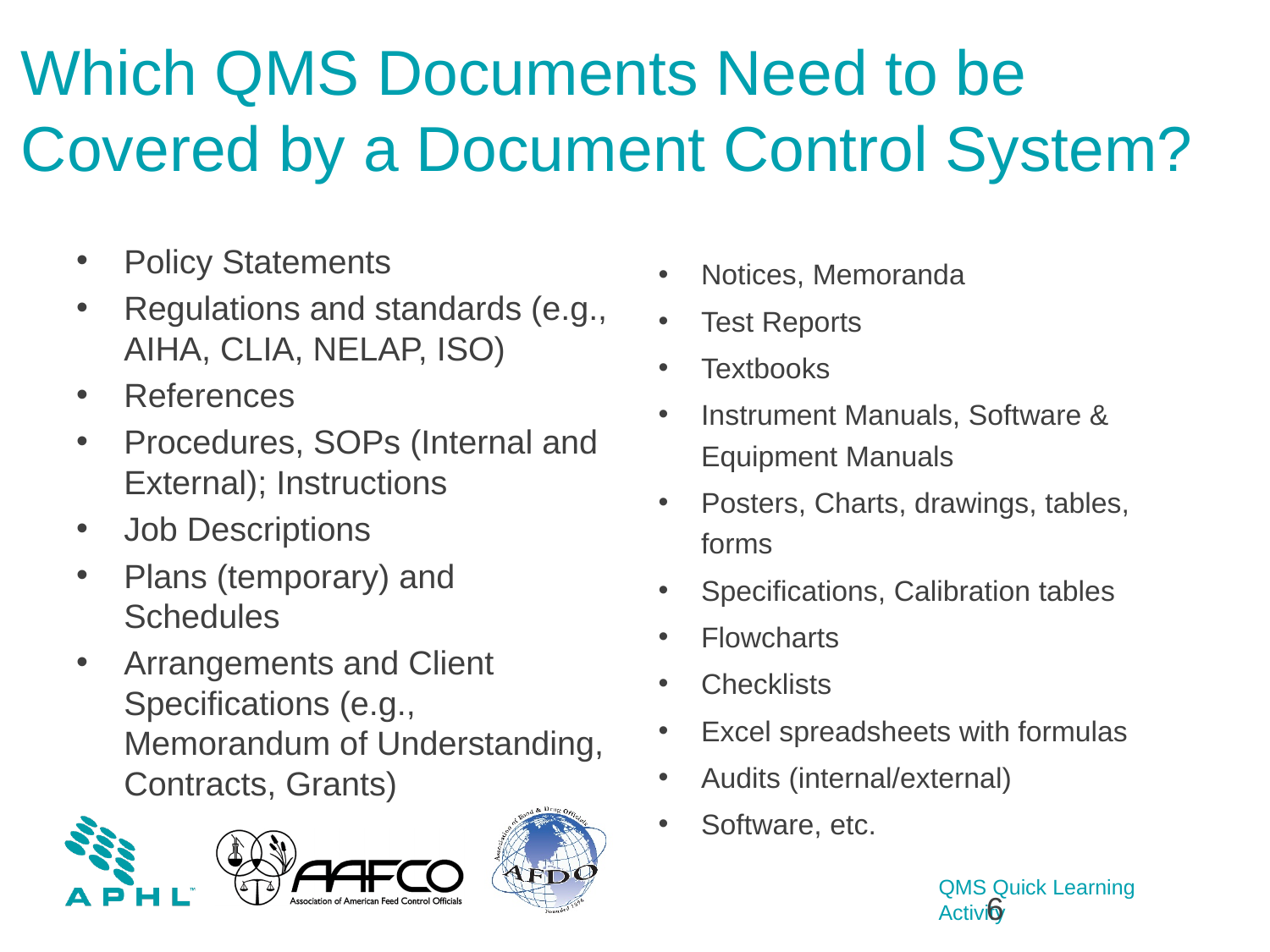

# Which QMS Documents Need to be Covered by a Document Control System?
Policy Statements
Regulations and standards (e.g., AIHA, CLIA, NELAP, ISO)
References
Procedures, SOPs (Internal and External); Instructions
Job Descriptions
Plans (temporary) and Schedules
Arrangements and Client Specifications (e.g., Memorandum of Understanding, Contracts, Grants)

Notices, Memoranda
Test Reports
Textbooks
Instrument Manuals, Software & Equipment Manuals
Posters, Charts, drawings, tables, forms
Specifications, Calibration tables
Flowcharts
Checklists
Excel spreadsheets with formulas
Audits (internal/external)
Software, etc.

6